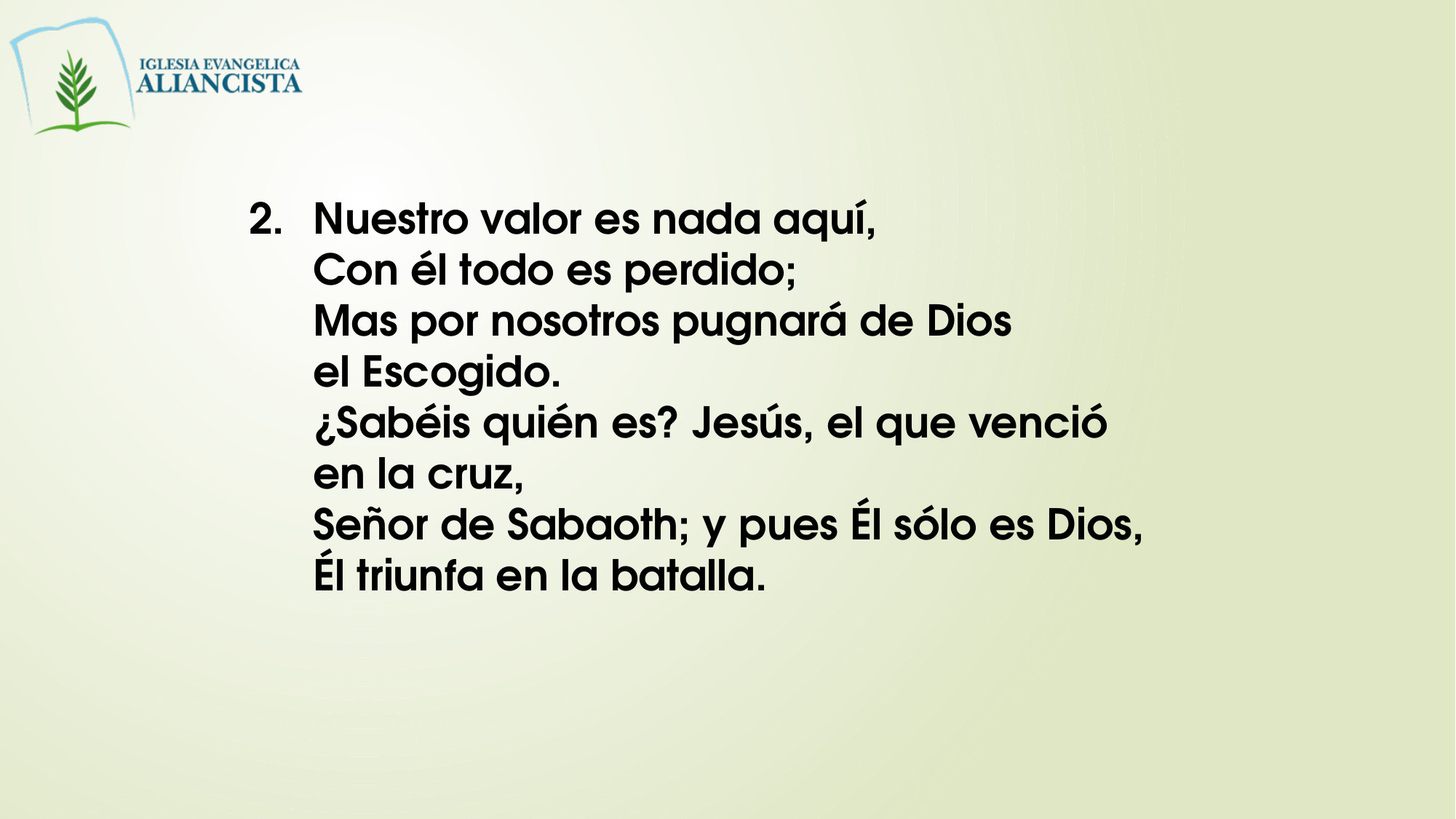

2. 	Nuestro valor es nada aquí,
		Con él todo es perdido;
		Mas por nosotros pugnará de Dios
		el Escogido.
		¿Sabéis quién es? Jesús, el que venció
		en la cruz,
		Señor de Sabaoth; y pues Él sólo es Dios,
		Él triunfa en la batalla.